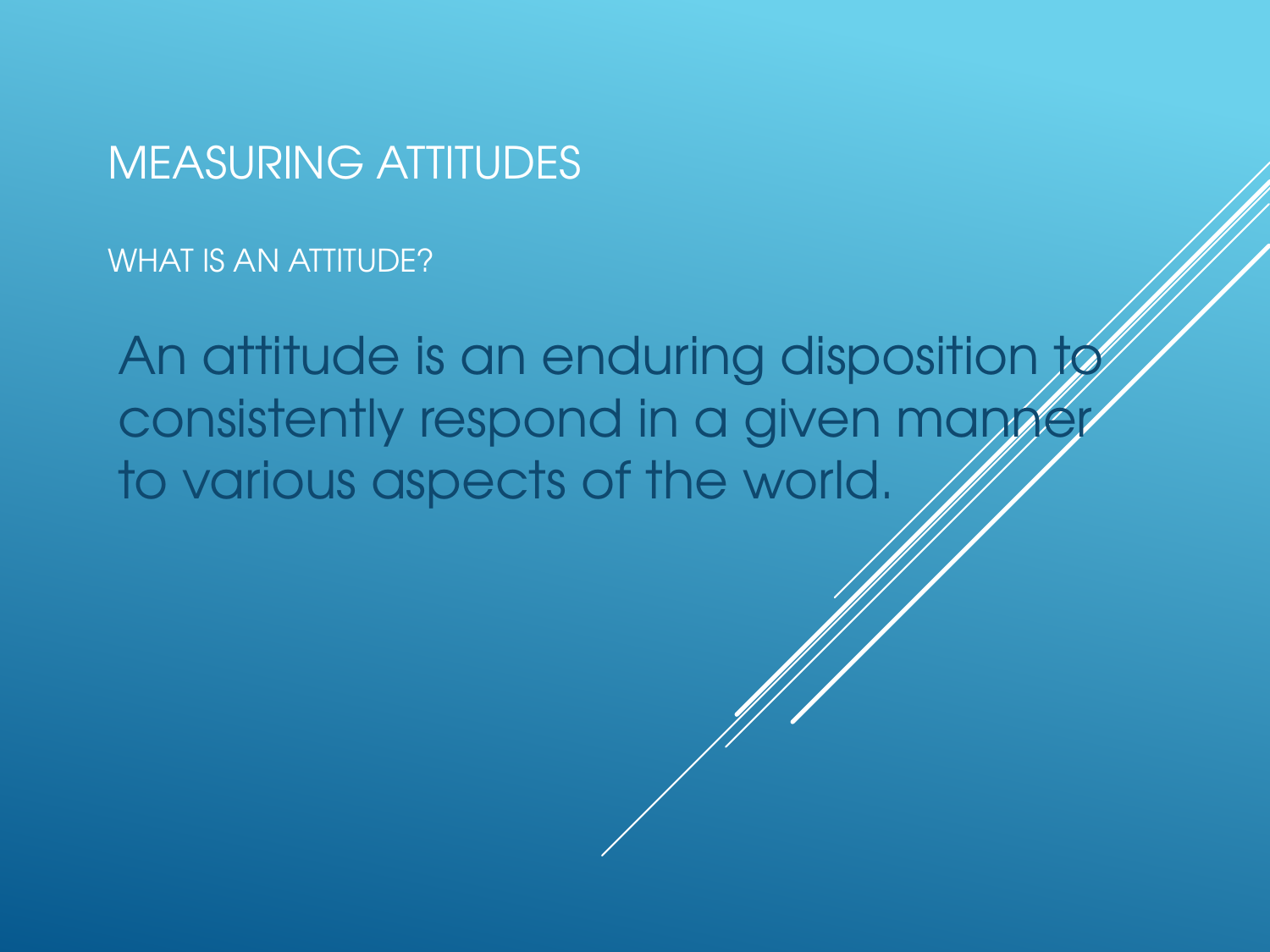

# Measuring Attitudes What Is an Attitude?
An attitude is an enduring disposition to consistently respond in a given manner to various aspects of the world.